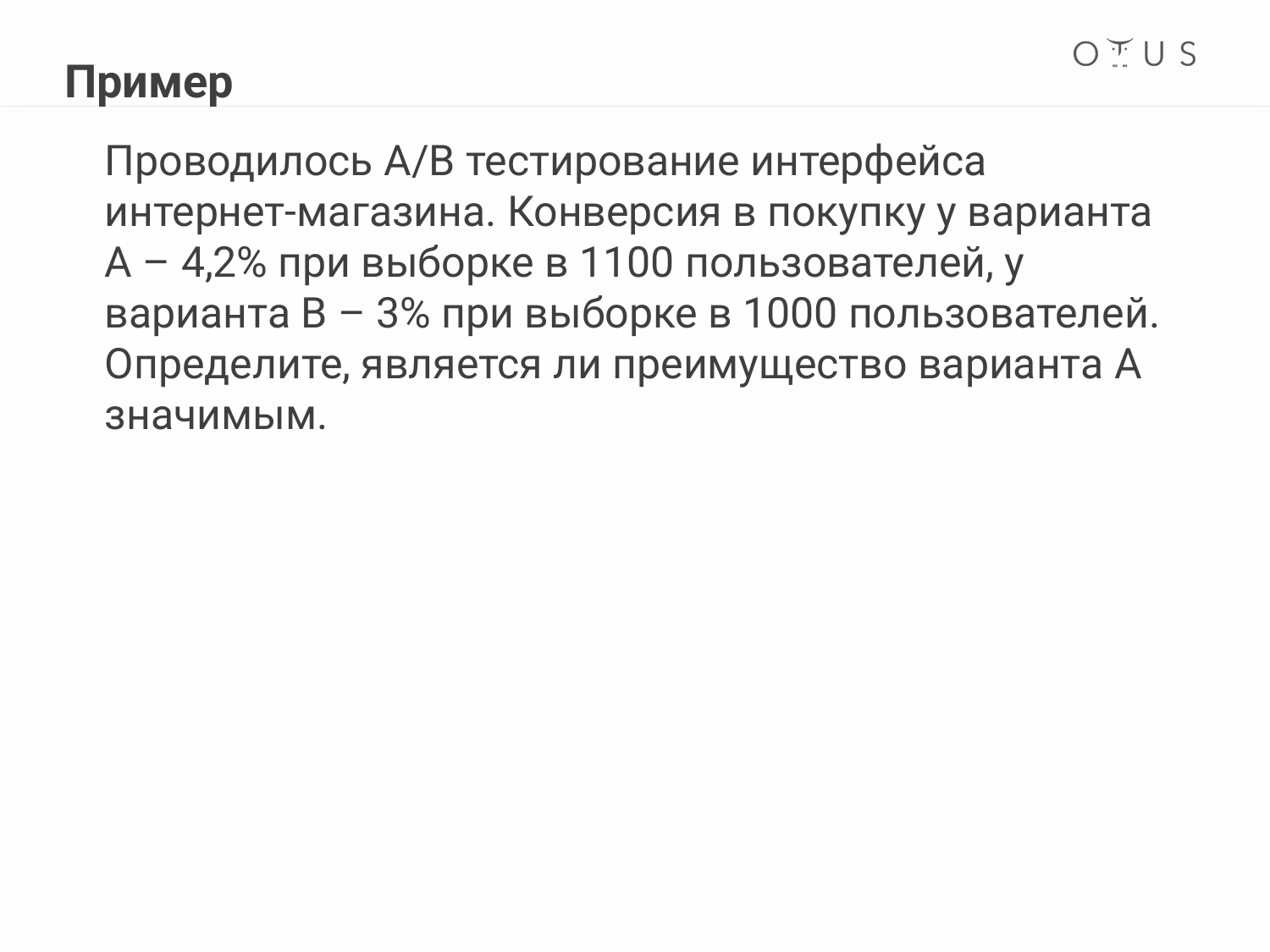

Пример
Проводилось A/B тестирование интерфейса интернет-магазина. Конверсия в покупку у варианта А – 4,2% при выборке в 1100 пользователей, у варианта B – 3% при выборке в 1000 пользователей. Определите, является ли преимущество варианта А значимым.